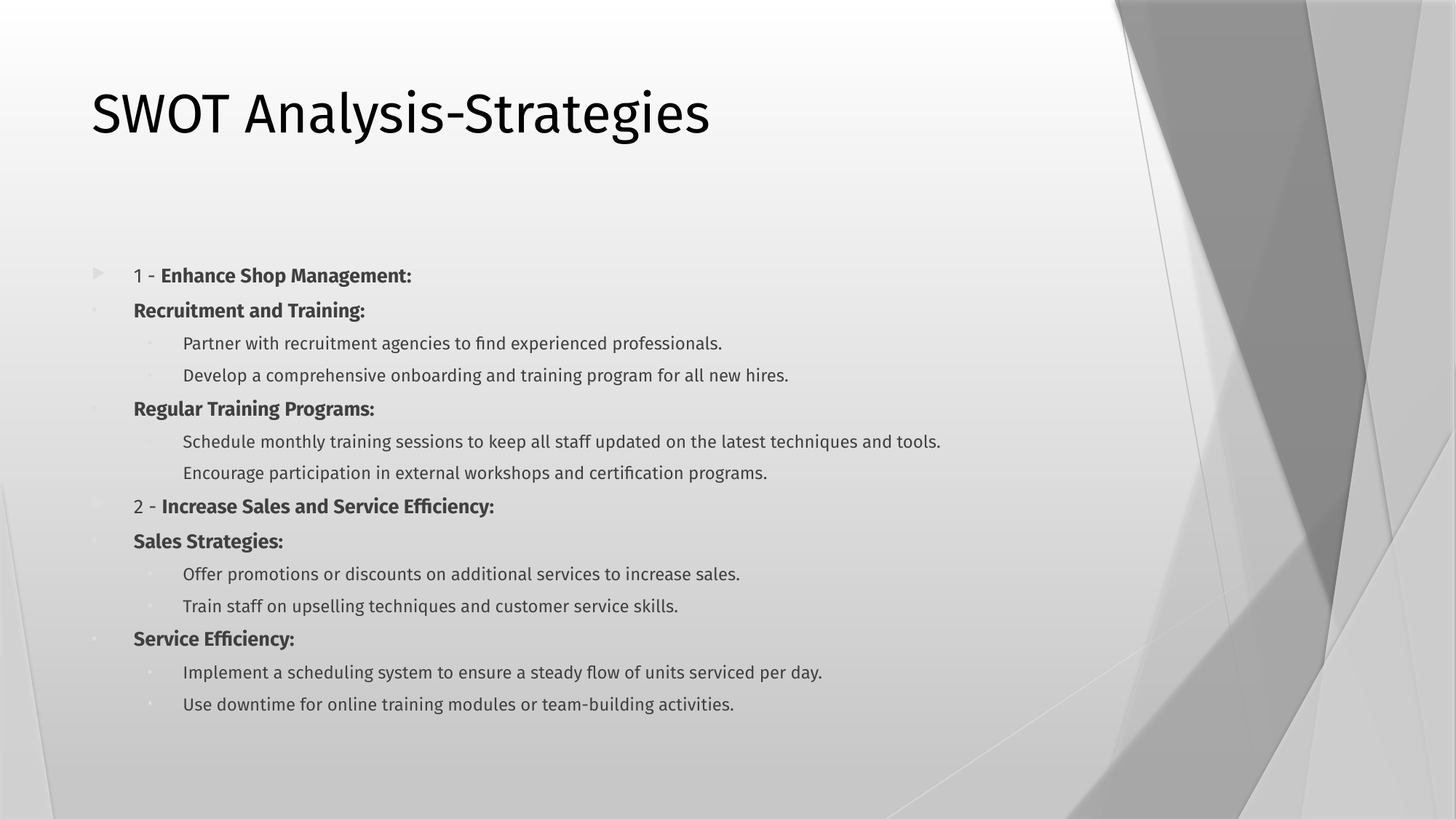

# SWOT Analysis-Strategies
1 - Enhance Shop Management:
Recruitment and Training:
Partner with recruitment agencies to find experienced professionals.
Develop a comprehensive onboarding and training program for all new hires.
Regular Training Programs:
Schedule monthly training sessions to keep all staff updated on the latest techniques and tools.
Encourage participation in external workshops and certification programs.
2 - Increase Sales and Service Efficiency:
Sales Strategies:
Offer promotions or discounts on additional services to increase sales.
Train staff on upselling techniques and customer service skills.
Service Efficiency:
Implement a scheduling system to ensure a steady flow of units serviced per day.
Use downtime for online training modules or team-building activities.